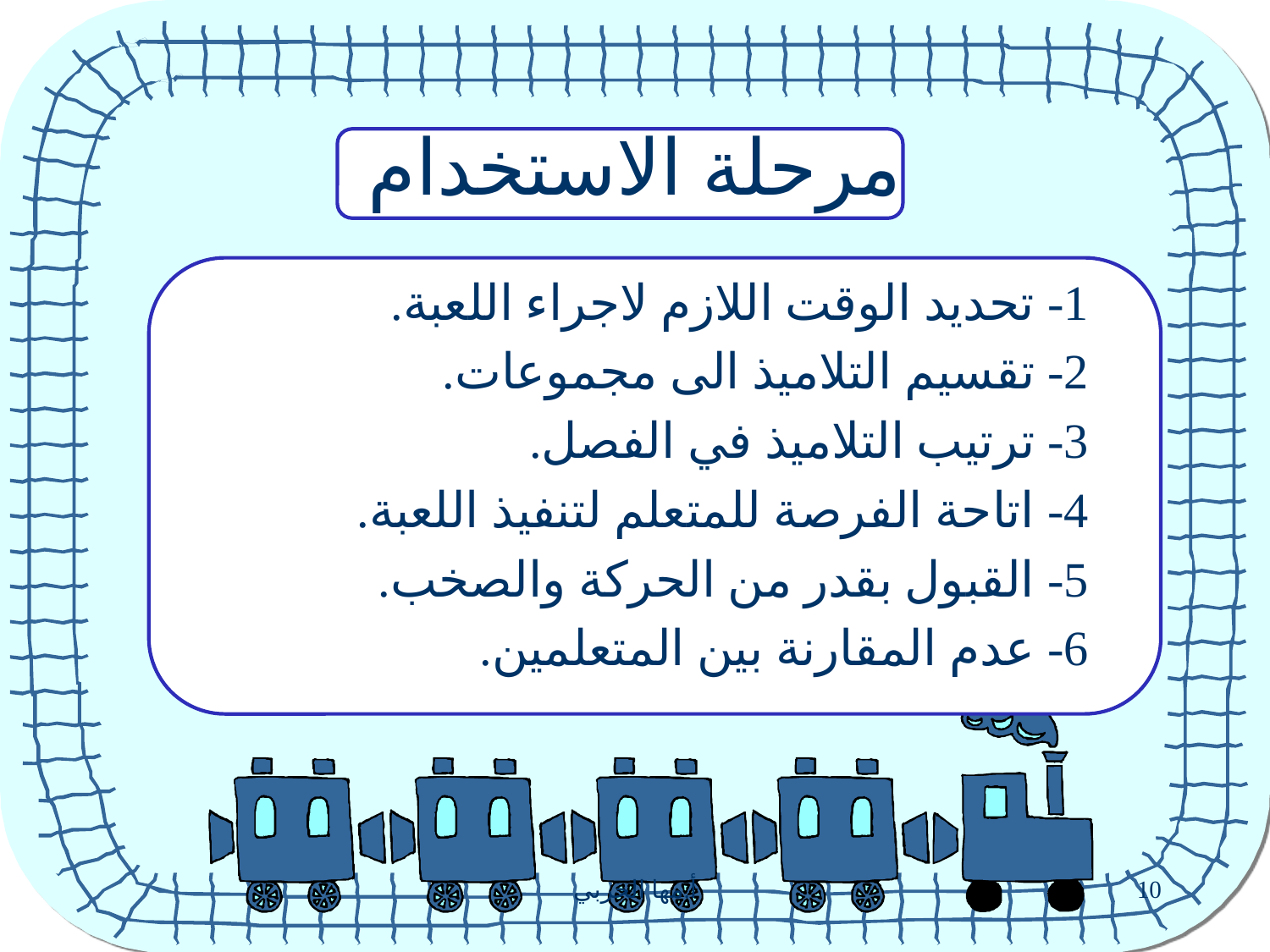

# مرحلة الاستخدام

1- تحديد الوقت اللازم لاجراء اللعبة.
2- تقسيم التلاميذ الى مجموعات.
3- ترتيب التلاميذ في الفصل.
4- اتاحة الفرصة للمتعلم لتنفيذ اللعبة.
5- القبول بقدر من الحركة والصخب.
6- عدم المقارنة بين المتعلمين.

أ.مها الحربي
10